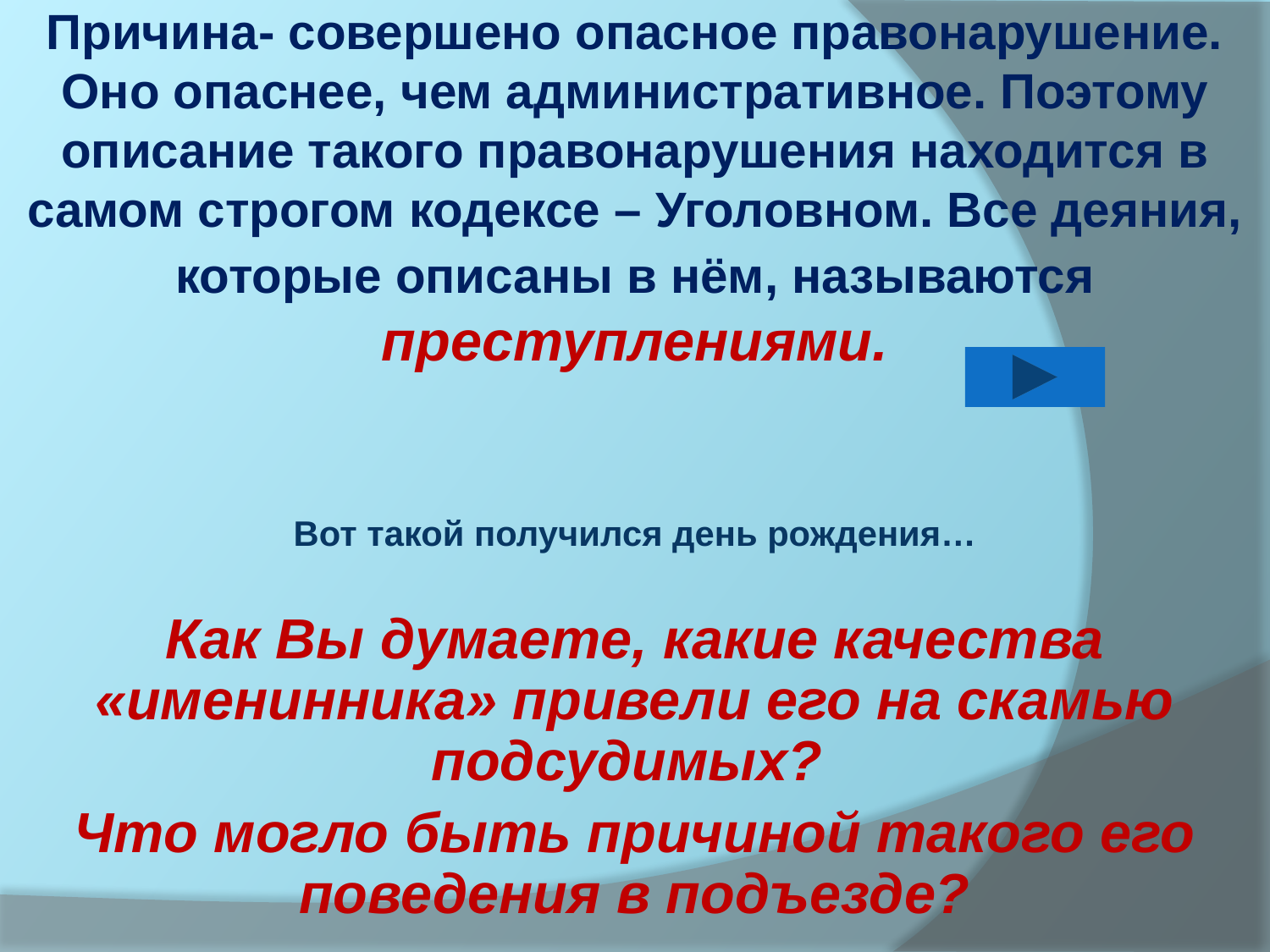

Причина- совершено опасное правонарушение. Оно опаснее, чем административное. Поэтому описание такого правонарушения находится в самом строгом кодексе – Уголовном. Все деяния, которые описаны в нём, называются преступлениями.

Вот такой получился день рождения…

Как Вы думаете, какие качества «именинника» привели его на скамью подсудимых?
Что могло быть причиной такого его поведения в подъезде?